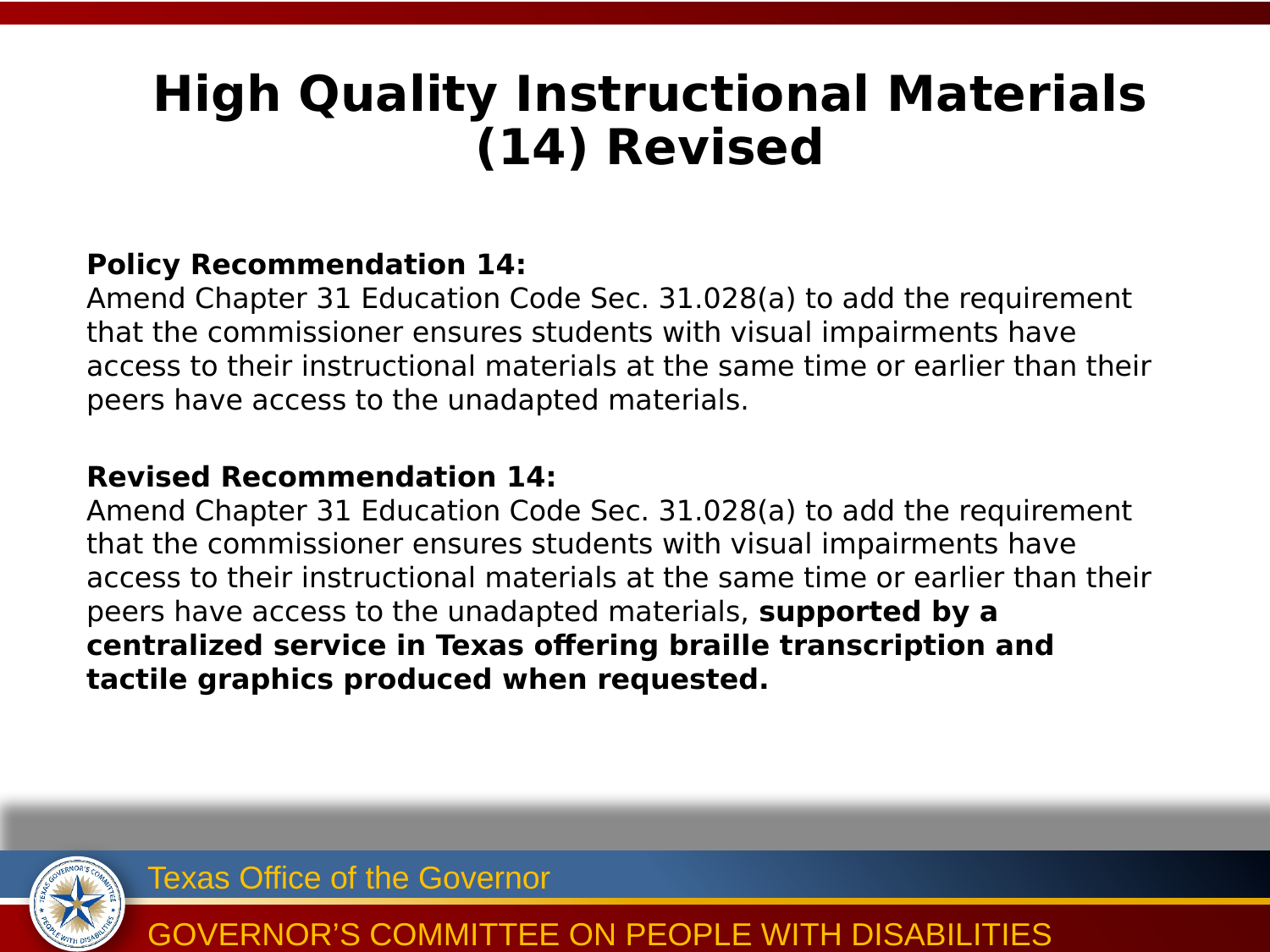

# High Quality Instructional Materials (14) Revised

Policy Recommendation 14:
Amend Chapter 31 Education Code Sec. 31.028(a) to add the requirement that the commissioner ensures students with visual impairments have access to their instructional materials at the same time or earlier than their peers have access to the unadapted materials.

Revised Recommendation 14:
Amend Chapter 31 Education Code Sec. 31.028(a) to add the requirement that the commissioner ensures students with visual impairments have access to their instructional materials at the same time or earlier than their peers have access to the unadapted materials, supported by a centralized service in Texas offering braille transcription and tactile graphics produced when requested.